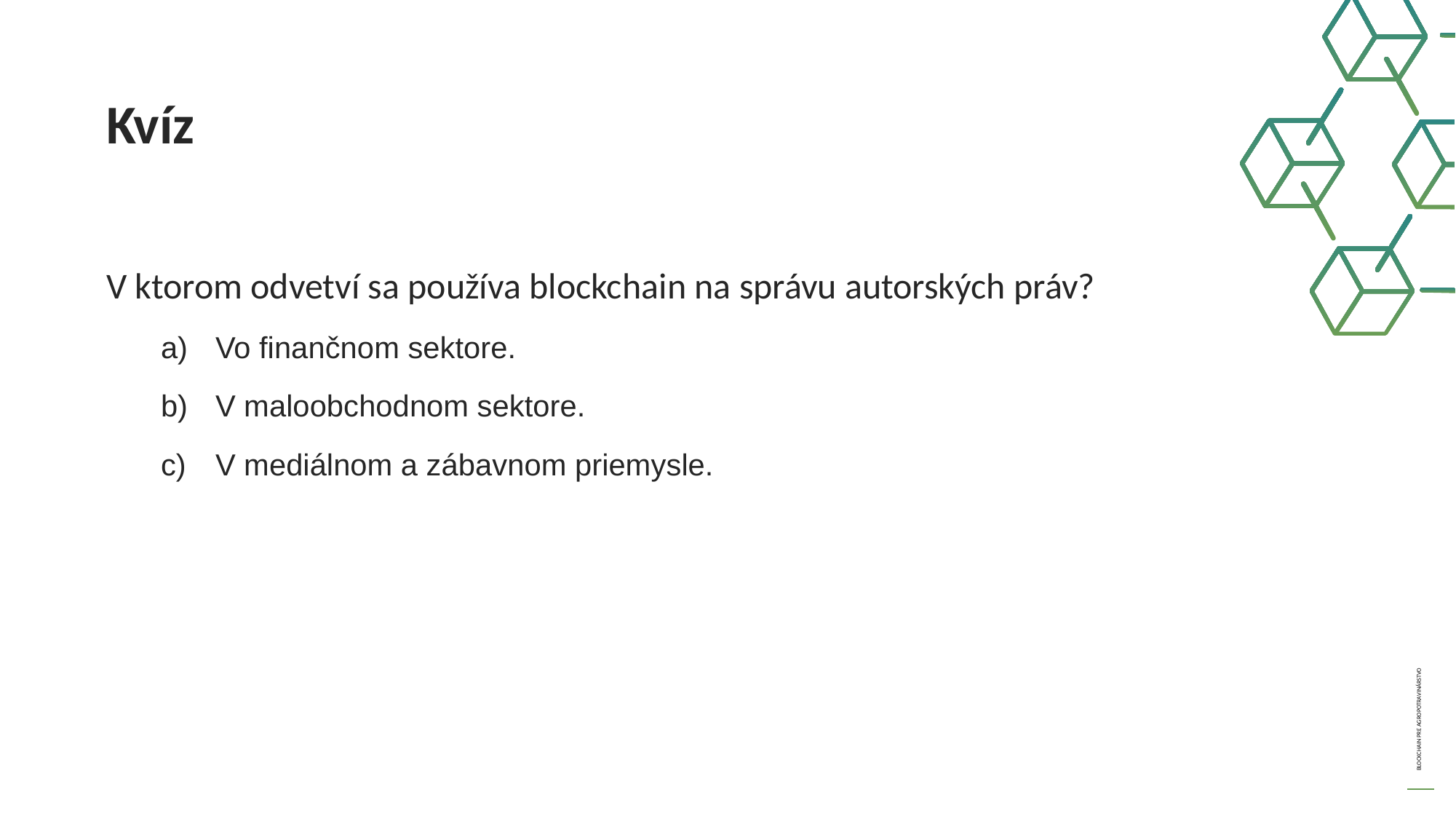

Kvíz
V ktorom odvetví sa používa blockchain na správu autorských práv?
Vo finančnom sektore.
V maloobchodnom sektore.
V mediálnom a zábavnom priemysle.